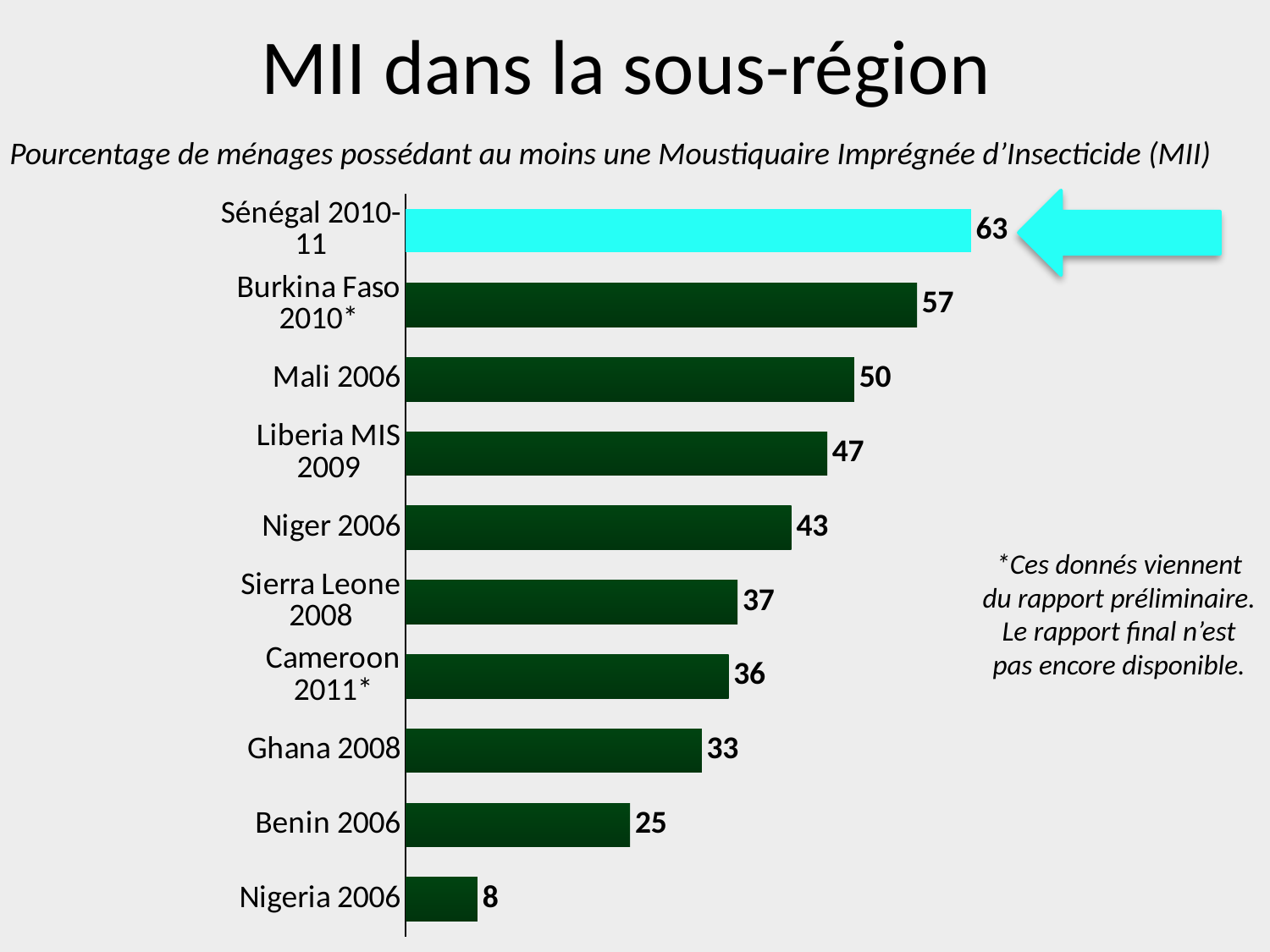

# MII dans la sous-région
Pourcentage de ménages possédant au moins une Moustiquaire Imprégnée d’Insecticide (MII)

### Chart

| Category | Column1 |
|---|---|
| Nigeria 2006 | 8.0 |
| Benin 2006 | 25.0 |
| Ghana 2008 | 33.0 |
| Cameroon 2011* | 36.0 |
| Sierra Leone 2008 | 37.0 |
| Niger 2006 | 43.0 |
| Liberia MIS 2009 | 47.0 |
| Mali 2006 | 50.0 |
| Burkina Faso 2010* | 57.0 |
| Sénégal 2010-11 | 63.0 |
*Ces donnés viennent du rapport préliminaire. Le rapport final n’est pas encore disponible.